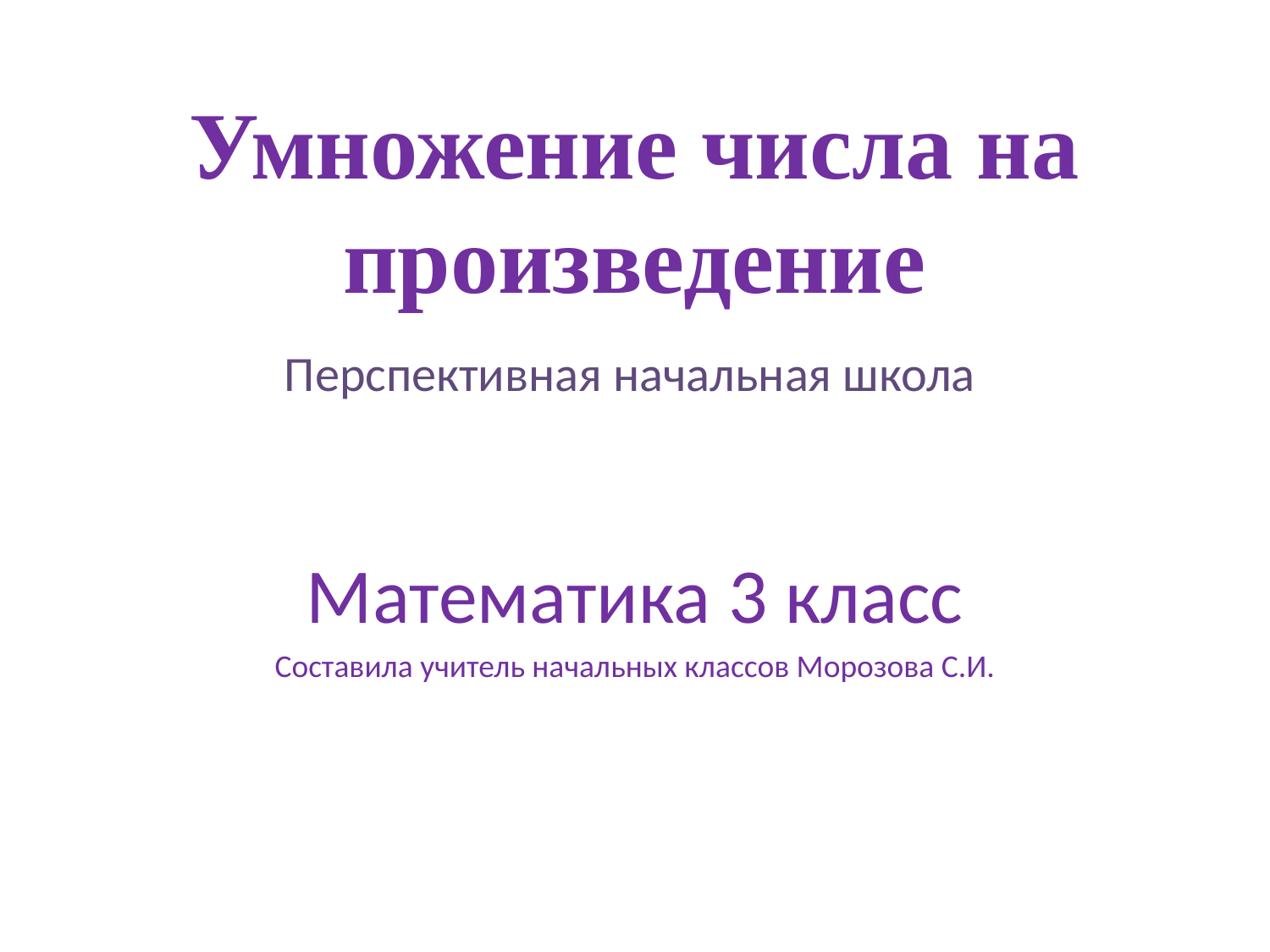

# Умножение числа на произведение
Перспективная начальная школа
Математика 3 класс
Составила учитель начальных классов Морозова С.И.